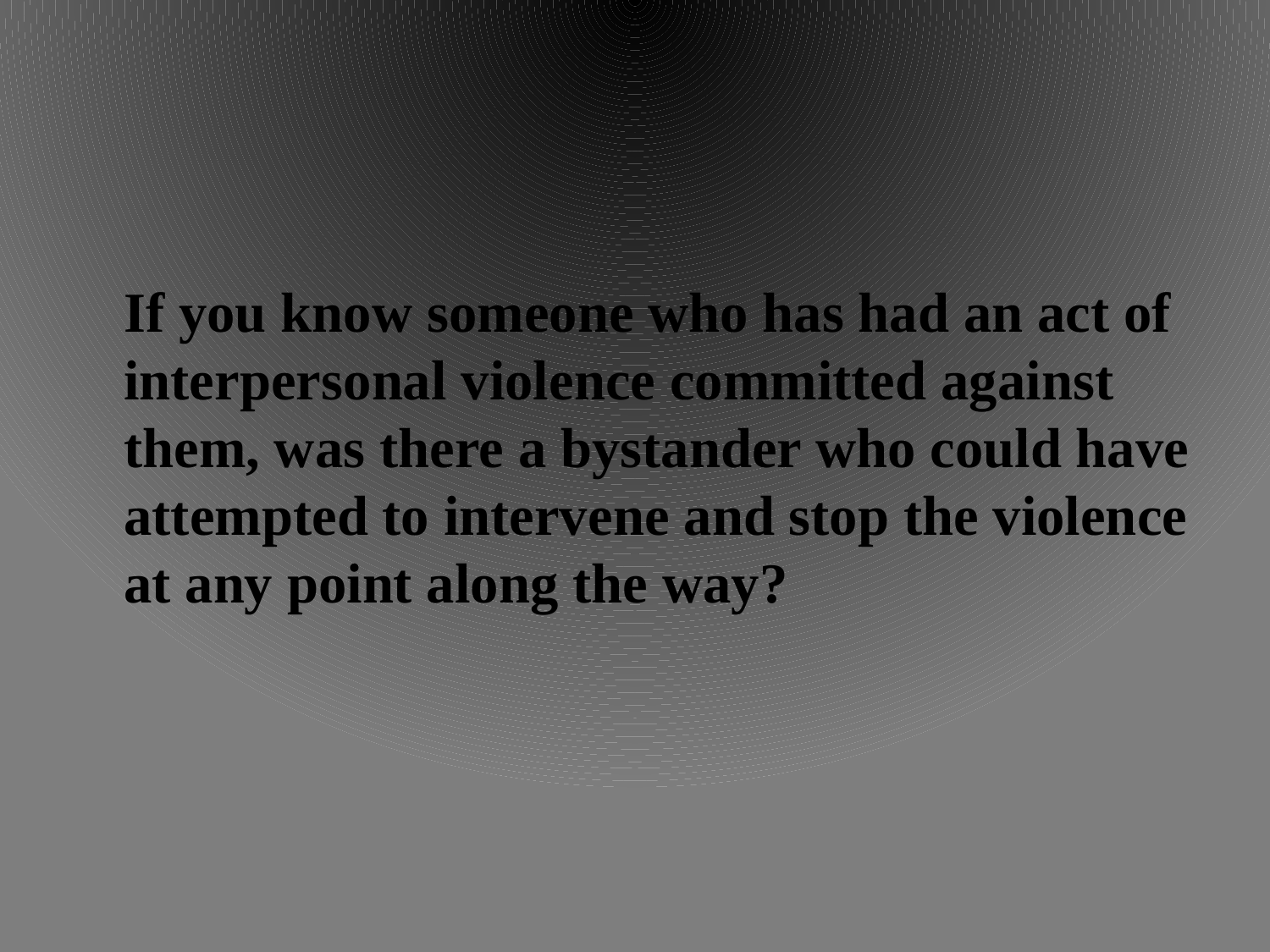

# If you know someone who has had an act of interpersonal violence committed against them, was there a bystander who could have attempted to intervene and stop the violence at any point along the way?